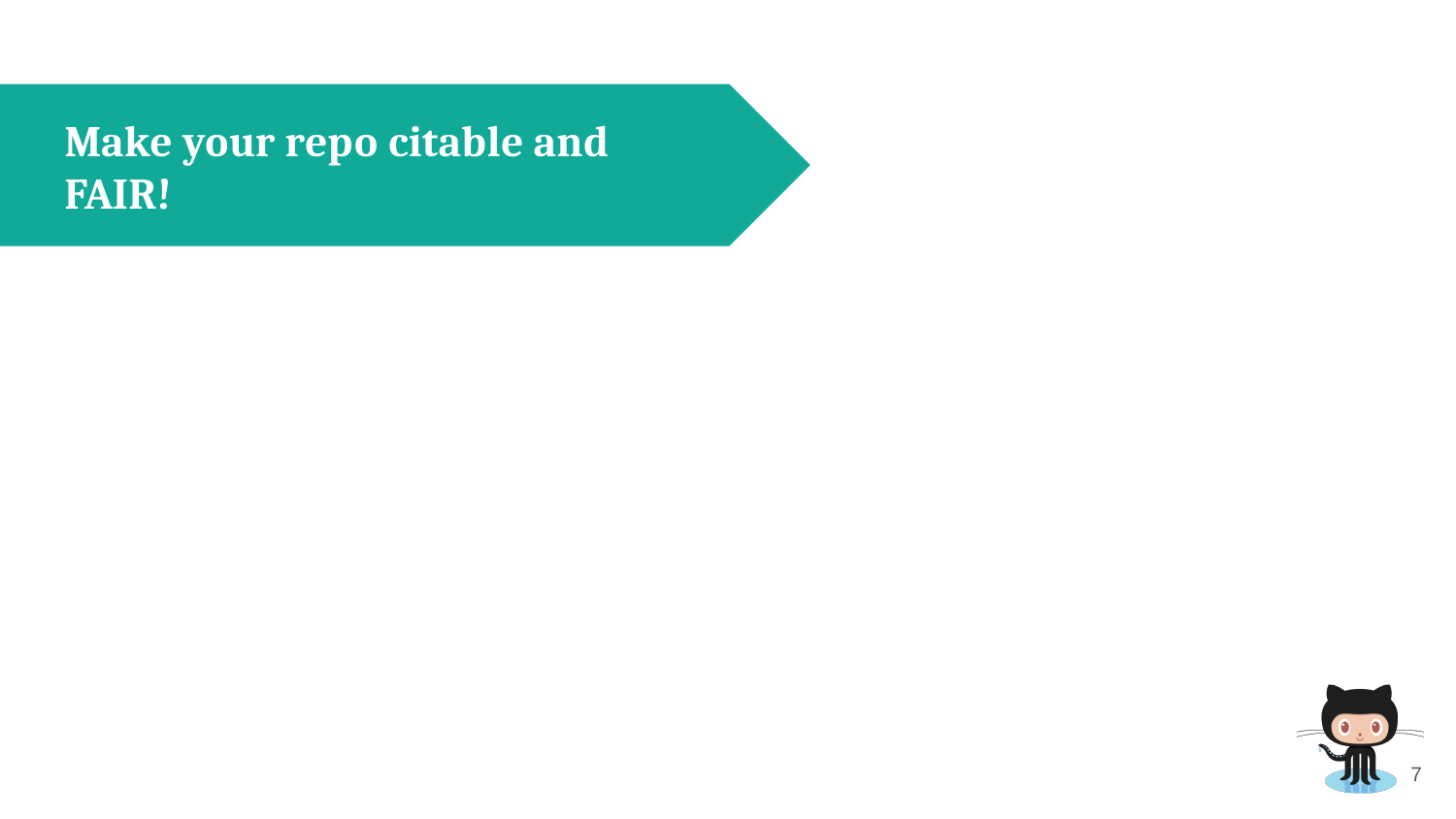

# Make your repo citable and FAIR!

7